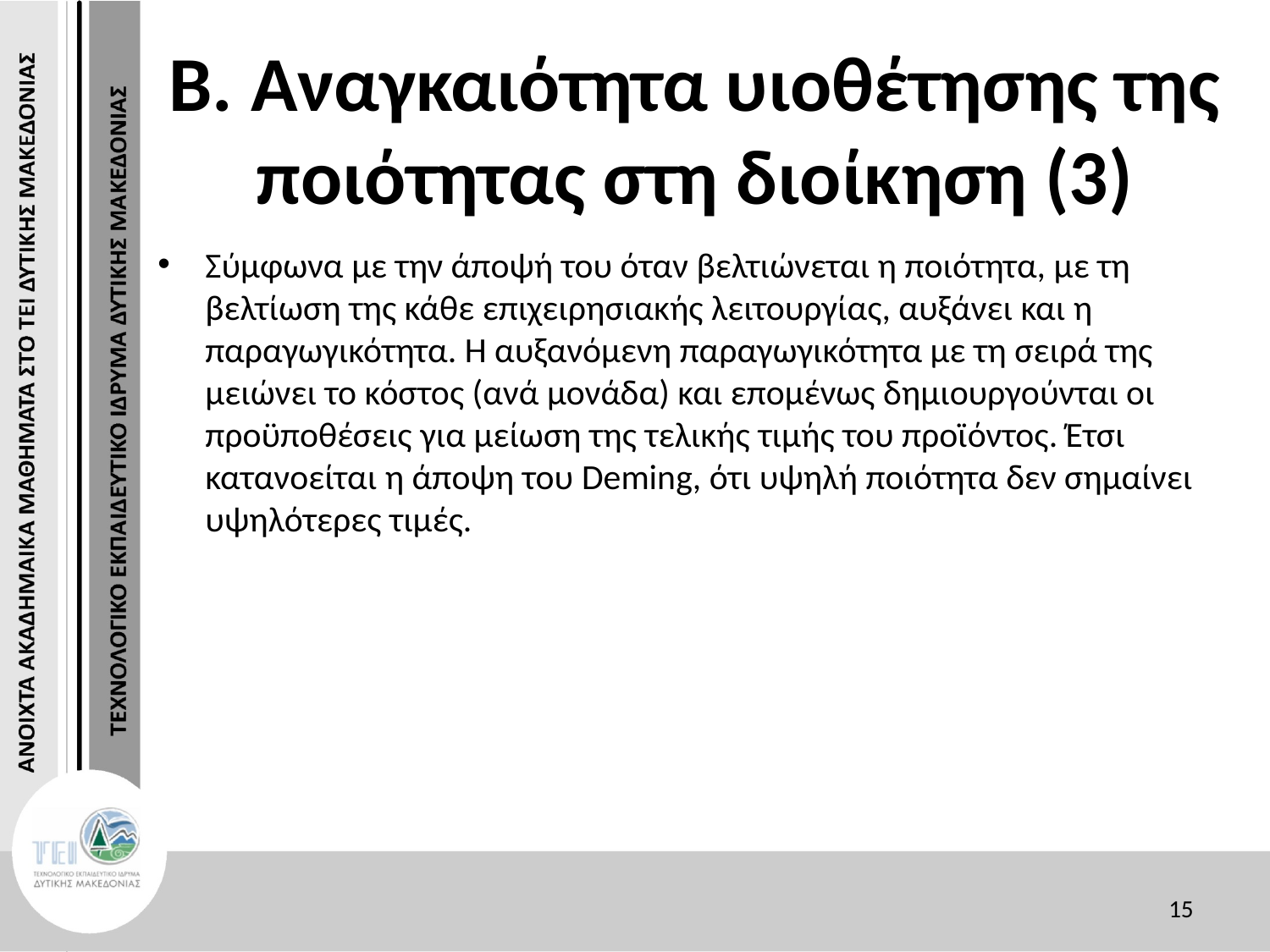

# B. Αναγκαιότητα υιοθέτησης της ποιότητας στη διοίκηση (3)
Σύμφωνα με την άποψή του όταν βελτιώνεται η ποιότητα, με τη βελτίωση της κάθε επιχειρησιακής λειτουργίας, αυξάνει και η παραγωγικότητα. Η αυξανόμενη παραγωγικότητα με τη σειρά της μειώνει το κόστος (ανά μονάδα) και επομένως δημιουργούνται οι προϋποθέσεις για μείωση της τελικής τιμής του προϊόντος. Έτσι κατανοείται η άποψη του Deming, ότι υψηλή ποιότητα δεν σημαίνει υψηλότερες τιμές.
15